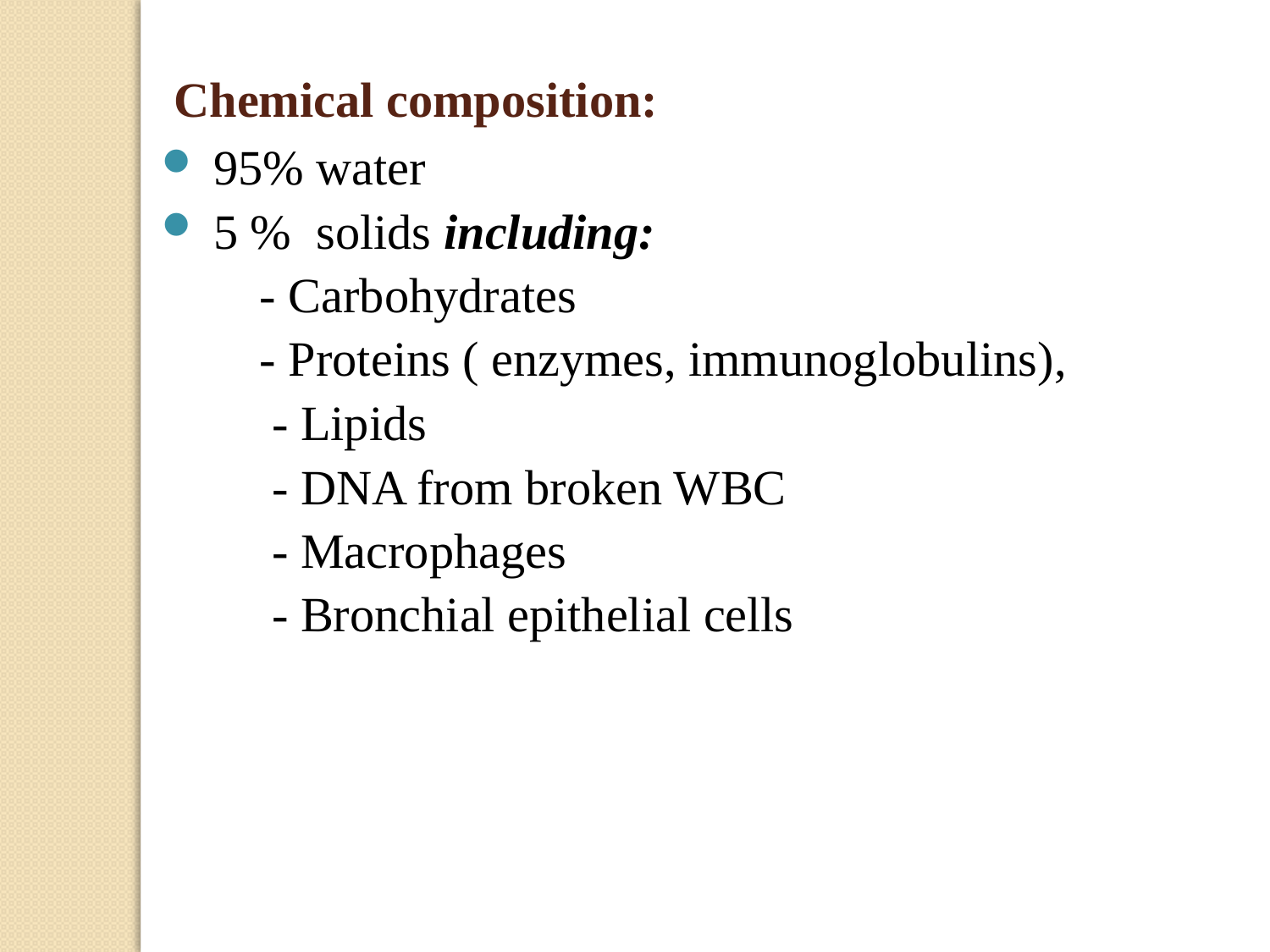

Chemical composition:
 95% water
 5 %  solids including:
        - Carbohydrates
        - Proteins ( enzymes, immunoglobulins),
         - Lipids
         - DNA from broken WBC
         - Macrophages
         - Bronchial epithelial cells